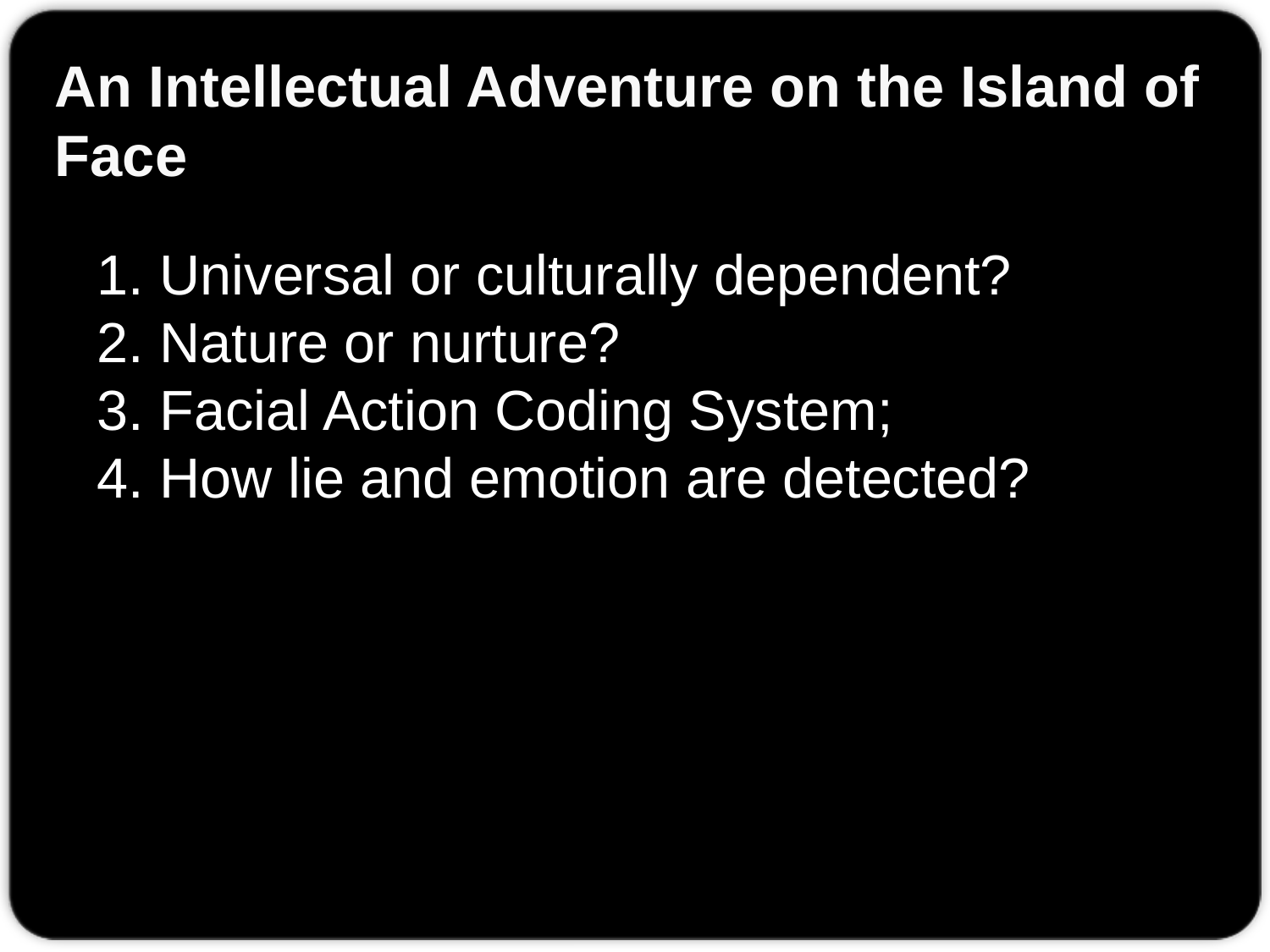

# An Intellectual Adventure on the Island of Face
1. Universal or culturally dependent?
2. Nature or nurture?
3. Facial Action Coding System;
4. How lie and emotion are detected?